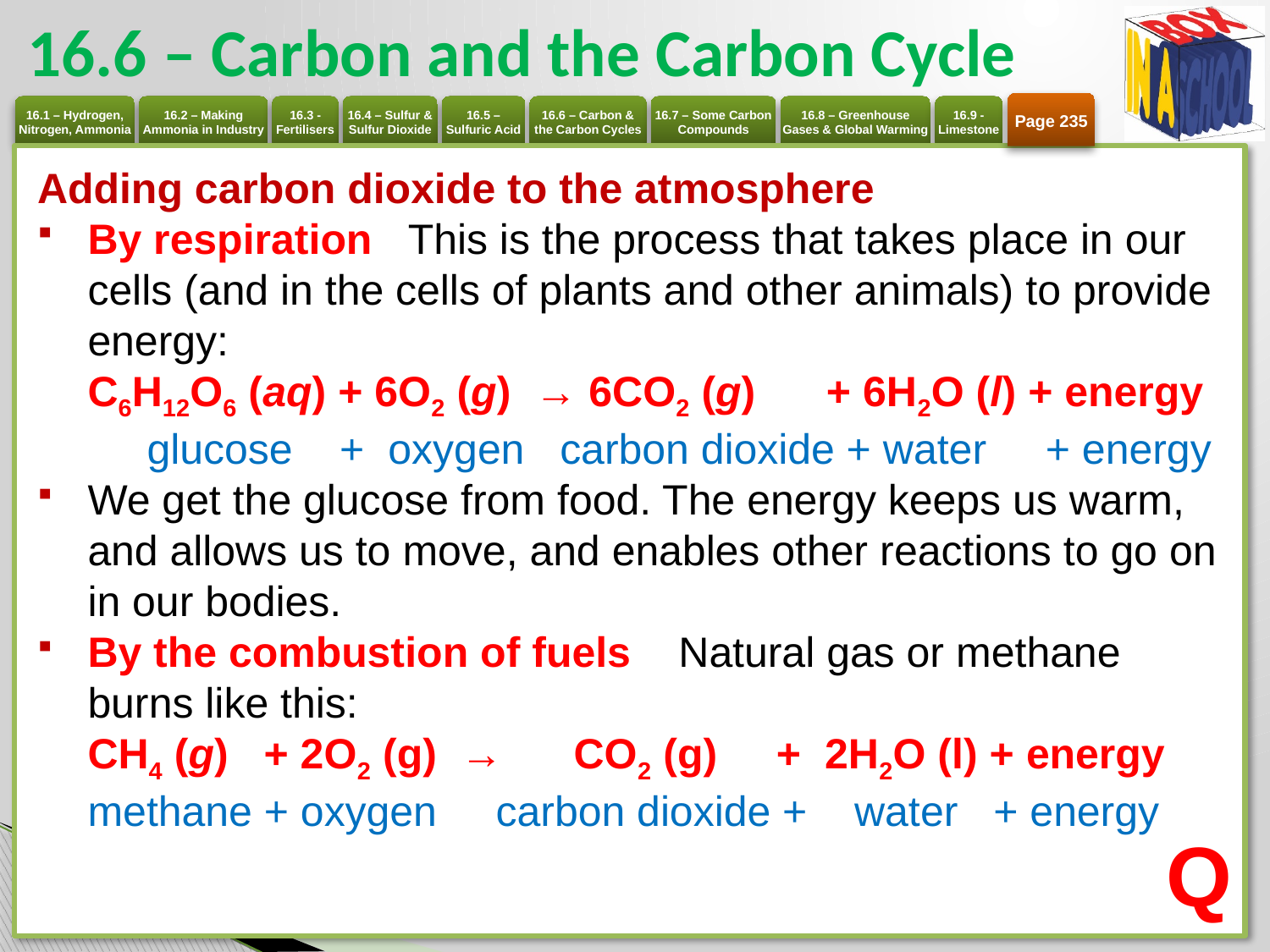

# 16.6 – Carbon and the Carbon Cycle
Page 235
Adding carbon dioxide to the atmosphere
By respiration   This is the process that takes place in our cells (and in the cells of plants and other animals) to provide energy:
C6H12O6 (aq) + 6O2 (g)  → 6CO2 (g)      + 6H2O (l) + energy
     glucose    +  oxygen   carbon dioxide + water     + energy
We get the glucose from food. The energy keeps us warm, and allows us to move, and enables other reactions to go on in our bodies.
By the combustion of fuels    Natural gas or methane burns like this:
CH4 (g)   + 2O2 (g)  →      CO2 (g)     +  2H2O (l) + energy
methane + oxygen     carbon dioxide +    water   + energy
Q